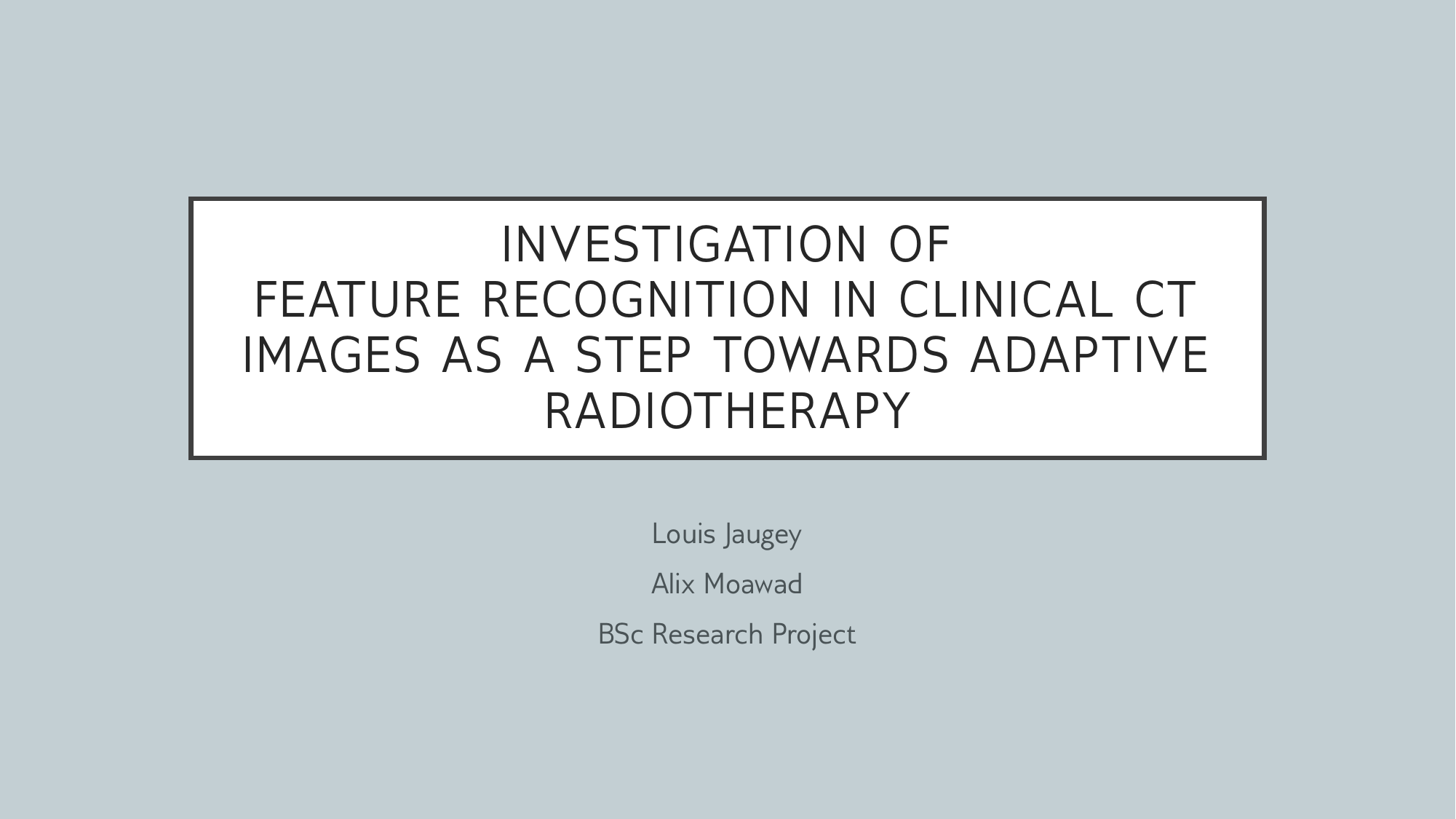

# Investigation of FEATURE recognition in clinical CT IMAGES AS A STEP TOWARDS ADAPTIVE RADIOTHERAPY
Louis Jaugey
Alix Moawad
BSc Research Project